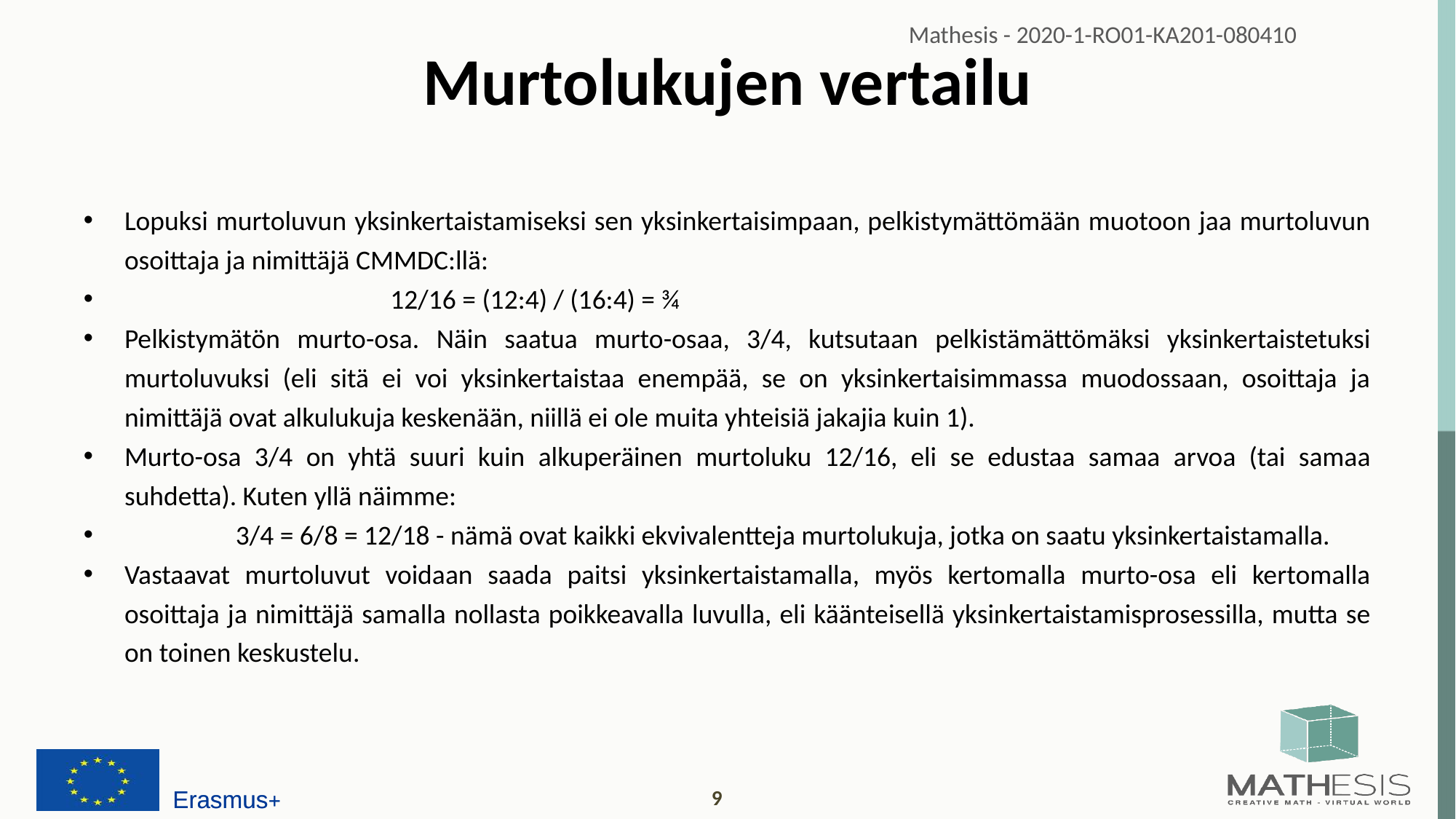

# Murtolukujen vertailu
Lopuksi murtoluvun yksinkertaistamiseksi sen yksinkertaisimpaan, pelkistymättömään muotoon jaa murtoluvun osoittaja ja nimittäjä CMMDC:llä:
                                           12/16 = (12:4) / (16:4) = ¾
Pelkistymätön murto-osa. Näin saatua murto-osaa, 3/4, kutsutaan pelkistämättömäksi yksinkertaistetuksi murtoluvuksi (eli sitä ei voi yksinkertaistaa enempää, se on yksinkertaisimmassa muodossaan, osoittaja ja nimittäjä ovat alkulukuja keskenään, niillä ei ole muita yhteisiä jakajia kuin 1).
Murto-osa 3/4 on yhtä suuri kuin alkuperäinen murtoluku 12/16, eli se edustaa samaa arvoa (tai samaa suhdetta). Kuten yllä näimme:
                  3/4 = 6/8 = 12/18 - nämä ovat kaikki ekvivalentteja murtolukuja, jotka on saatu yksinkertaistamalla.
Vastaavat murtoluvut voidaan saada paitsi yksinkertaistamalla, myös kertomalla murto-osa eli kertomalla osoittaja ja nimittäjä samalla nollasta poikkeavalla luvulla, eli käänteisellä yksinkertaistamisprosessilla, mutta se on toinen keskustelu.